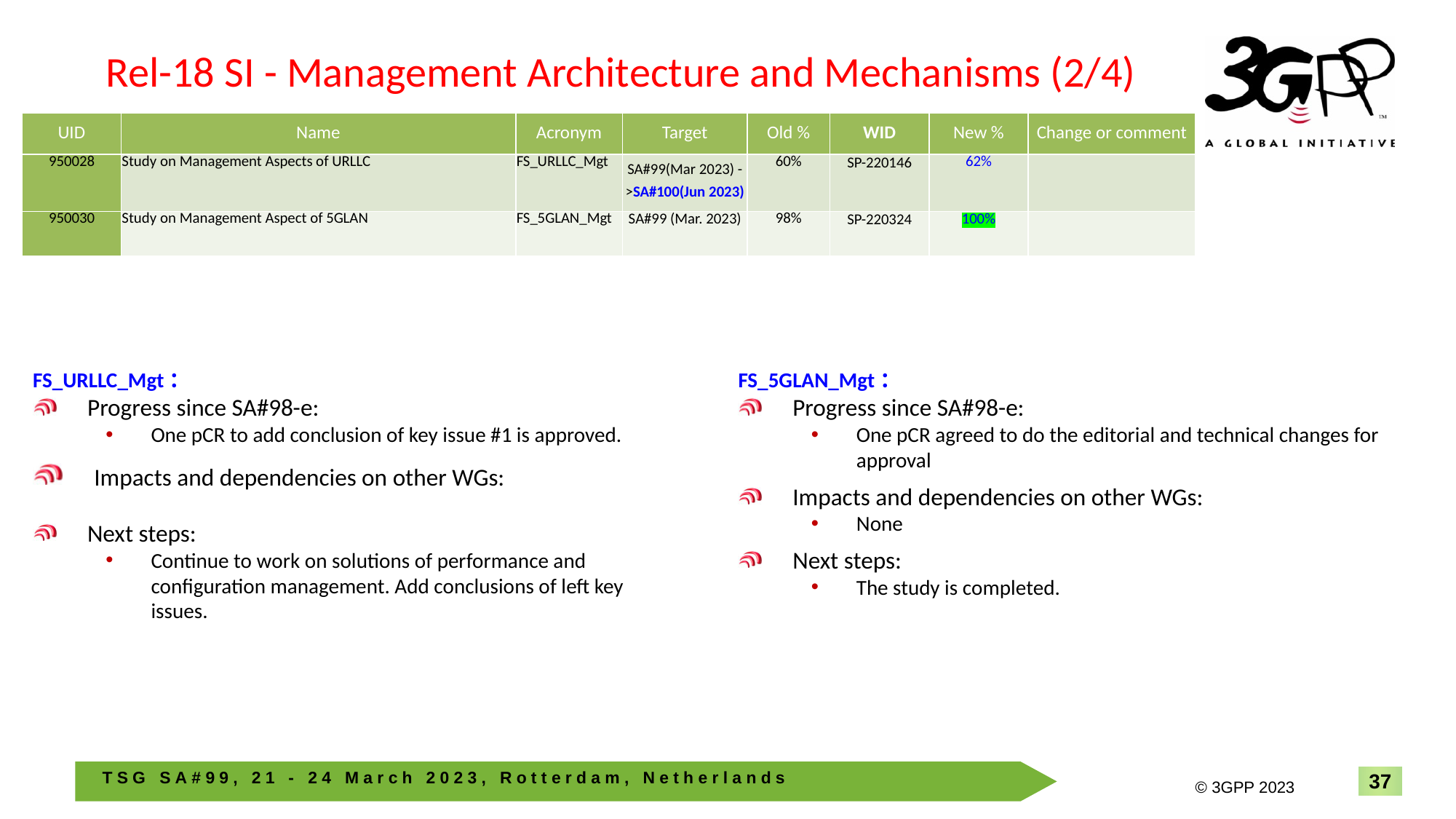

# Rel-18 SI - Management Architecture and Mechanisms (2/4)
| UID | Name | Acronym | Target | Old % | WID | New % | Change or comment |
| --- | --- | --- | --- | --- | --- | --- | --- |
| 950028 | Study on Management Aspects of URLLC | FS\_URLLC\_Mgt | SA#99(Mar 2023) ->SA#100(Jun 2023) | 60% | SP-220146 | 62% |  |
| 950030 | Study on Management Aspect of 5GLAN | FS\_5GLAN\_Mgt | SA#99 (Mar. 2023) | 98% | SP-220324 | 100% |  |
FS_URLLC_Mgt：
Progress since SA#98-e:
One pCR to add conclusion of key issue #1 is approved.
 Impacts and dependencies on other WGs:

Next steps:
Continue to work on solutions of performance and configuration management. Add conclusions of left key issues.
FS_5GLAN_Mgt：
Progress since SA#98-e:
One pCR agreed to do the editorial and technical changes for approval
Impacts and dependencies on other WGs:
None
Next steps:
The study is completed.